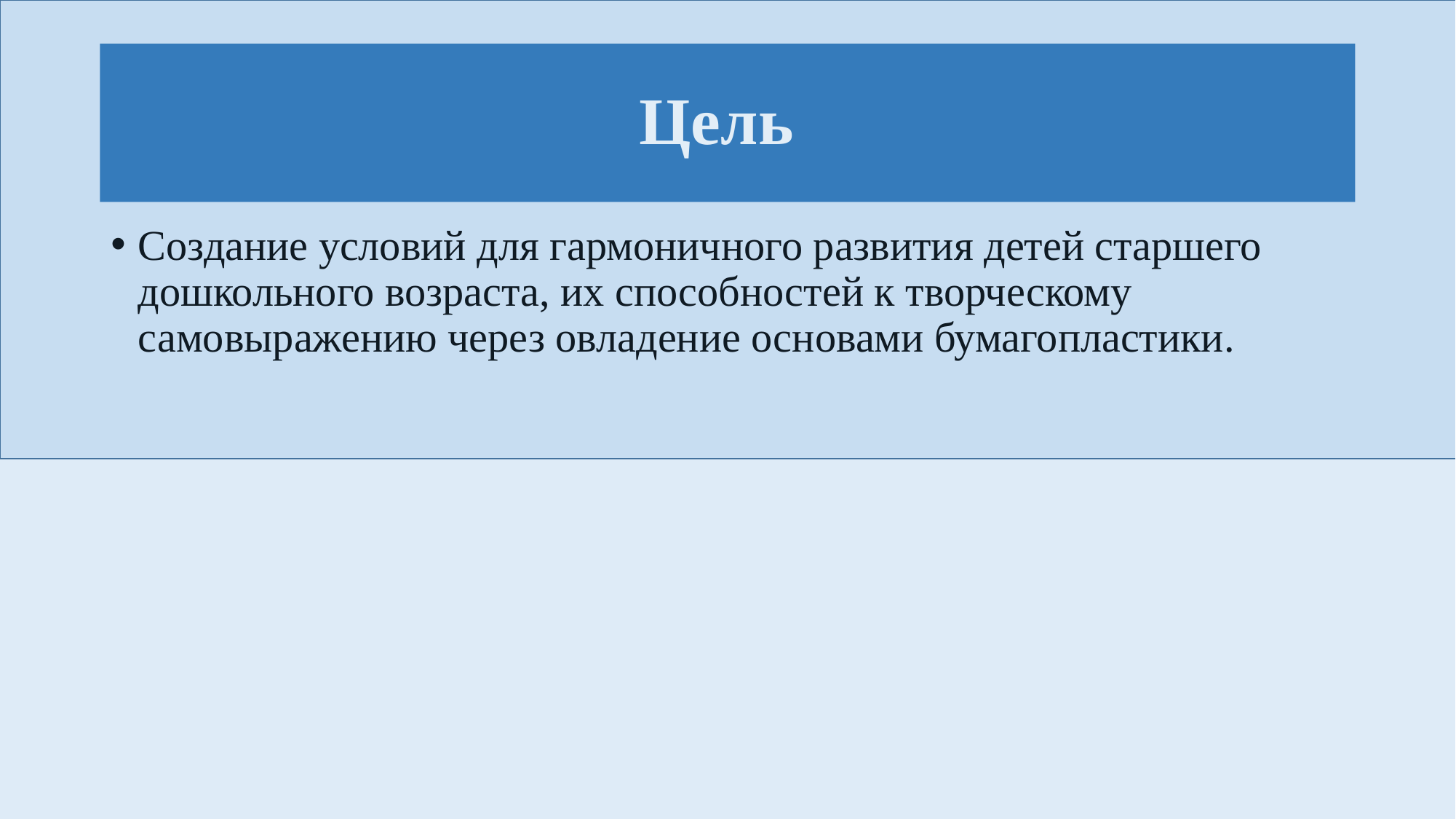

# Цель
Создание условий для гармоничного развития детей старшего дошкольного возраста, их способностей к творческому самовыражению через овладение основами бумагопластики.